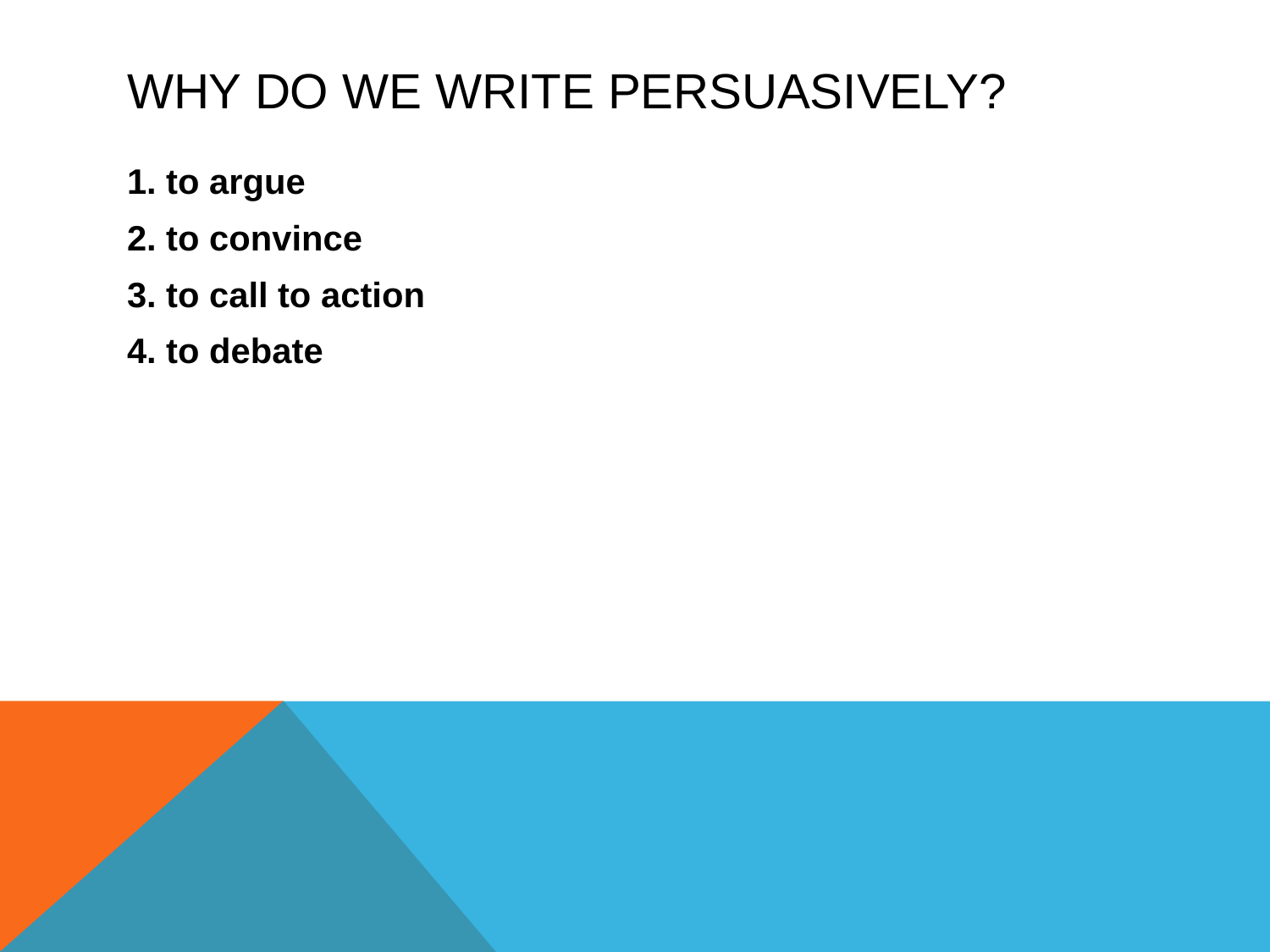

# Why do we write persuasively?
1. to argue
2. to convince
3. to call to action
4. to debate